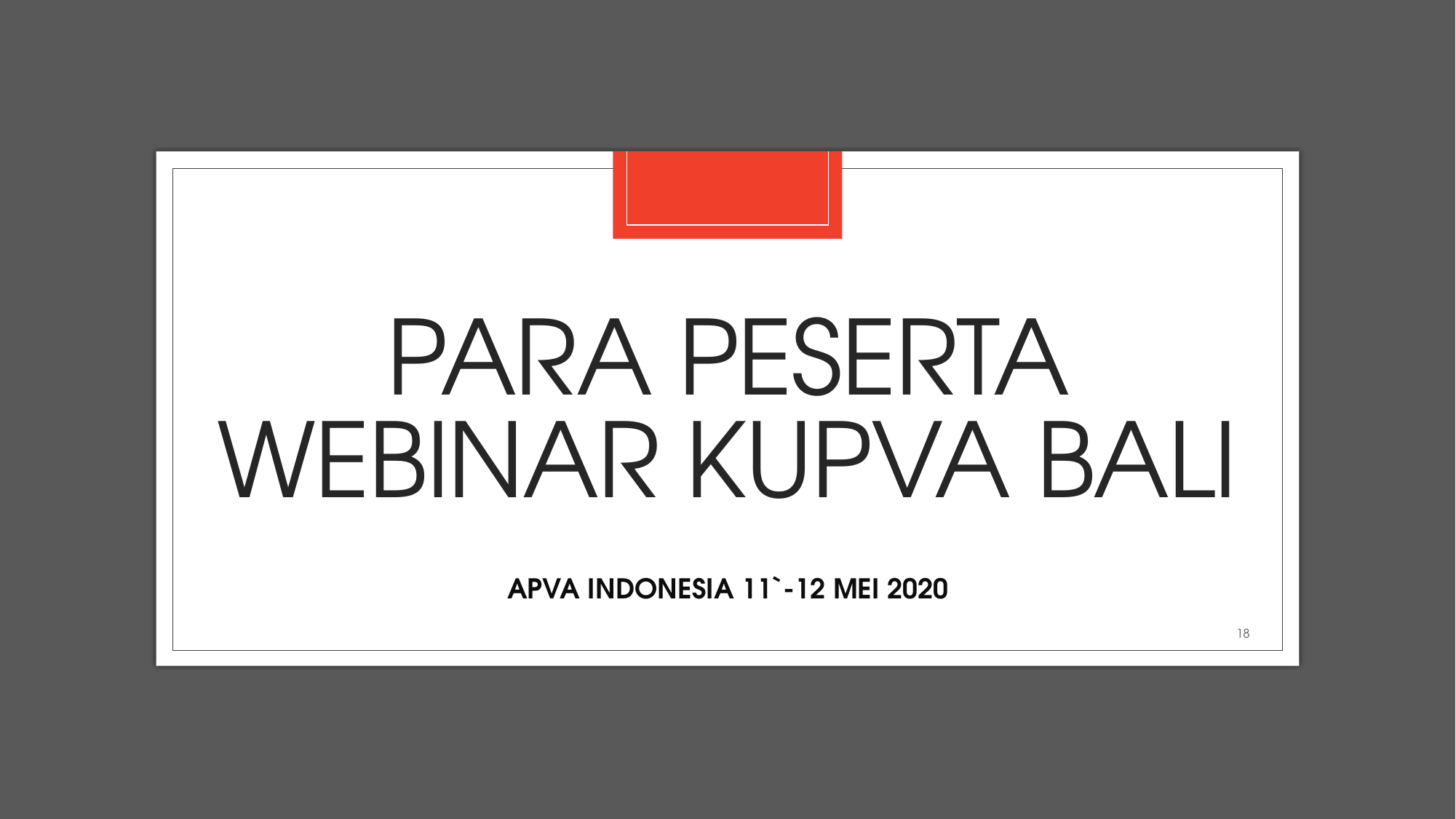

# Para peserta webinar kupva bali
APVA INDONESIA 11`-12 MEI 2020
18